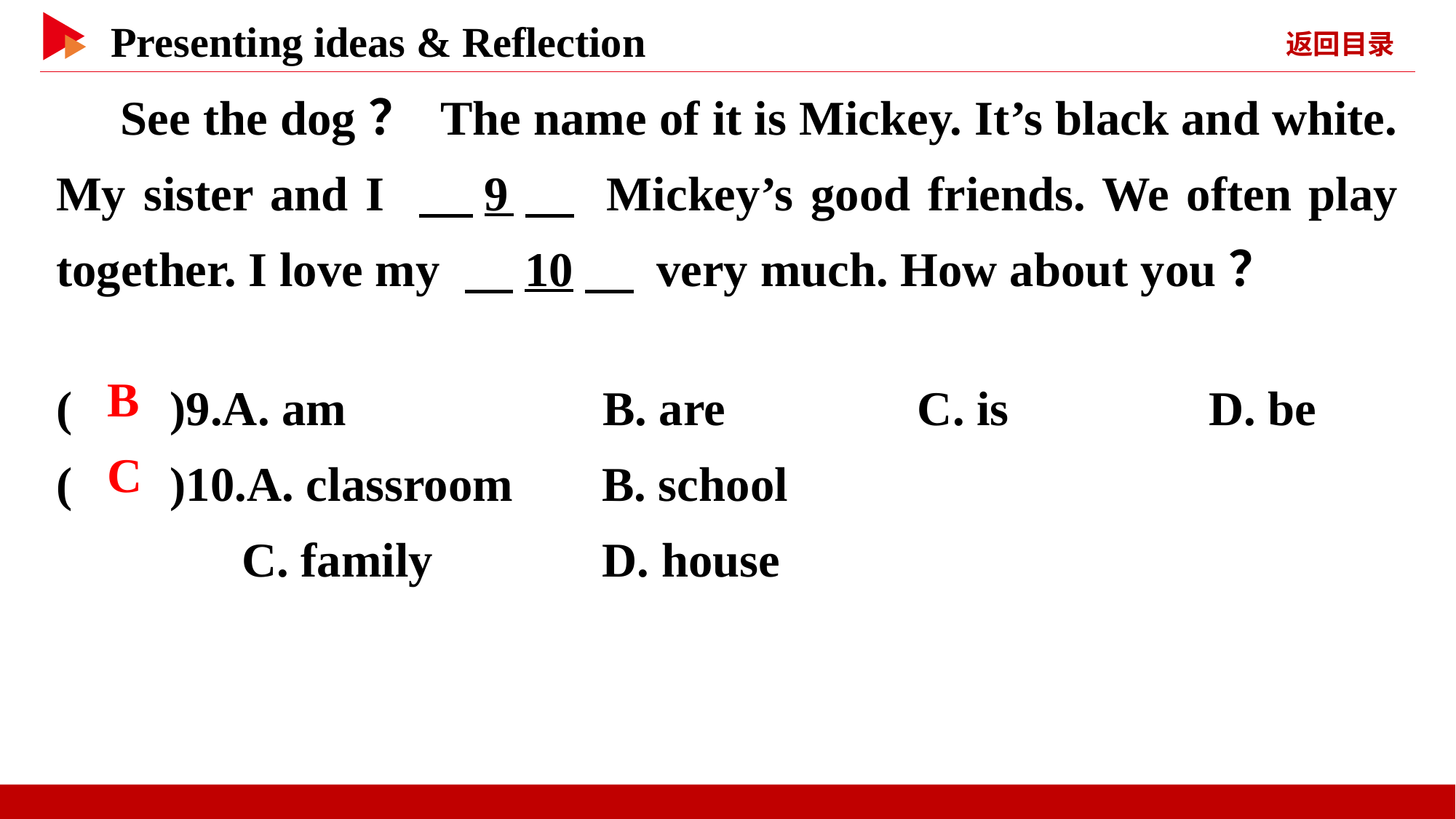

See the dog？ The name of it is Mickey. It’s black and white. My sister and I 　9　 Mickey’s good friends. We often play together. I love my 　10　 very much. How about you？
(        )9.A. am	                  B. are	        C. is	              D. be
(        )10.A. classroom	B. school
                 C. family	         D. house
   B
   C